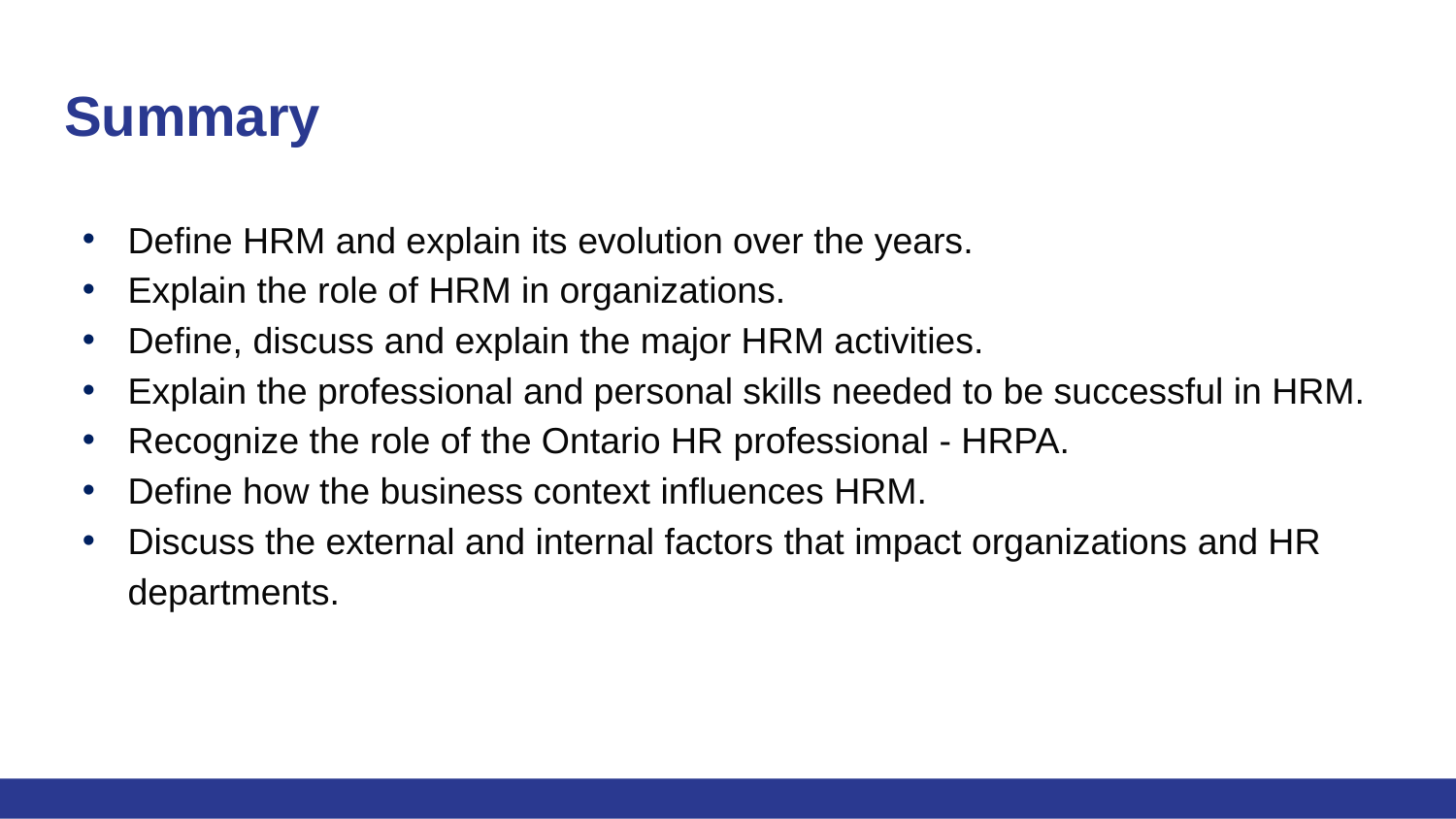

# Summary
Define HRM and explain its evolution over the years.
Explain the role of HRM in organizations.
Define, discuss and explain the major HRM activities.
Explain the professional and personal skills needed to be successful in HRM.
Recognize the role of the Ontario HR professional - HRPA.
Define how the business context influences HRM.
Discuss the external and internal factors that impact organizations and HR departments.